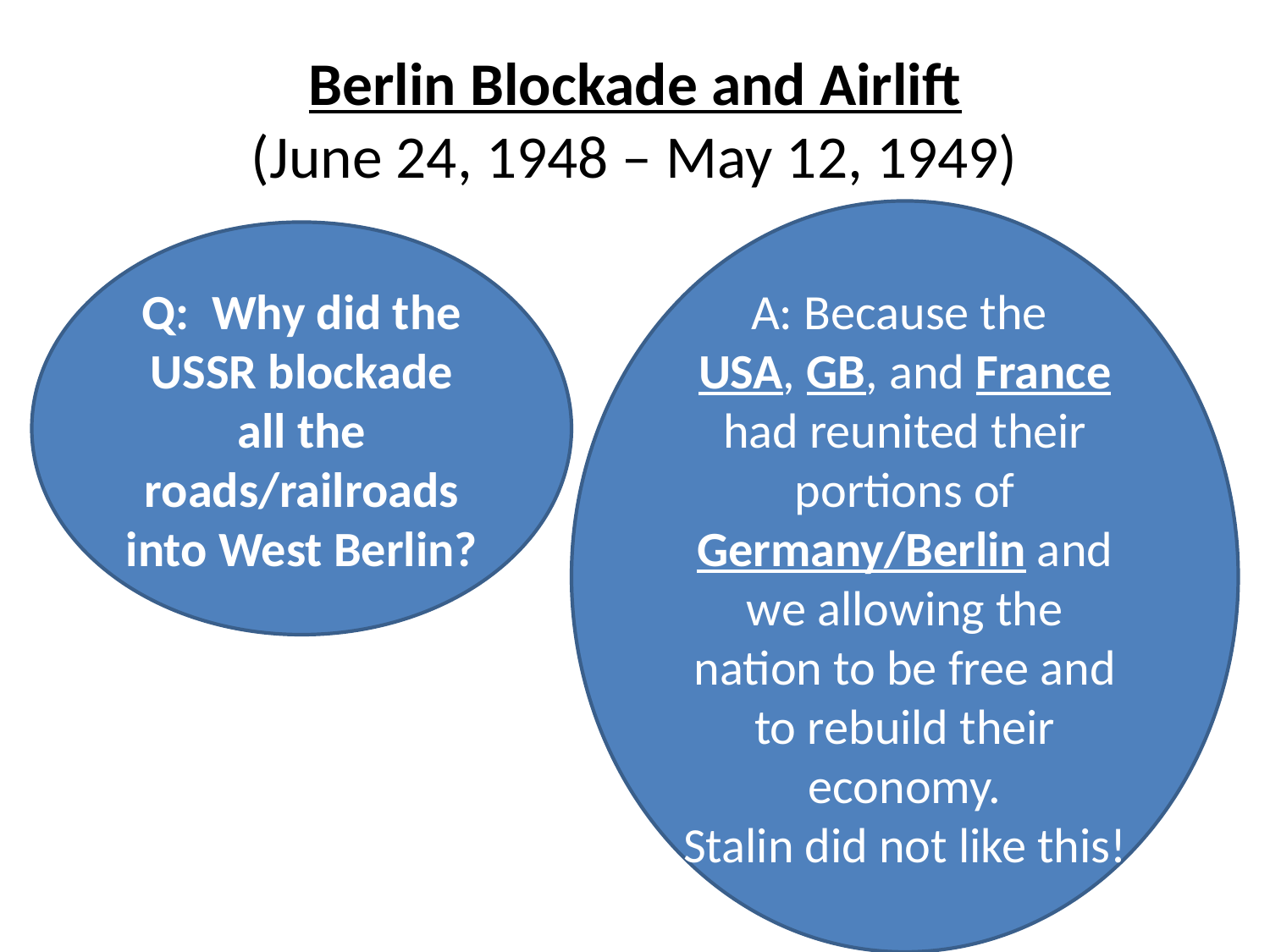

# Berlin Blockade and Airlift (June 24, 1948 – May 12, 1949)
A: Because the
USA, GB, and France had reunited their portions of Germany/Berlin and we allowing the nation to be free and to rebuild their economy.
Stalin did not like this!
Q:  Why did the USSR blockade all the roads/railroads into West Berlin?